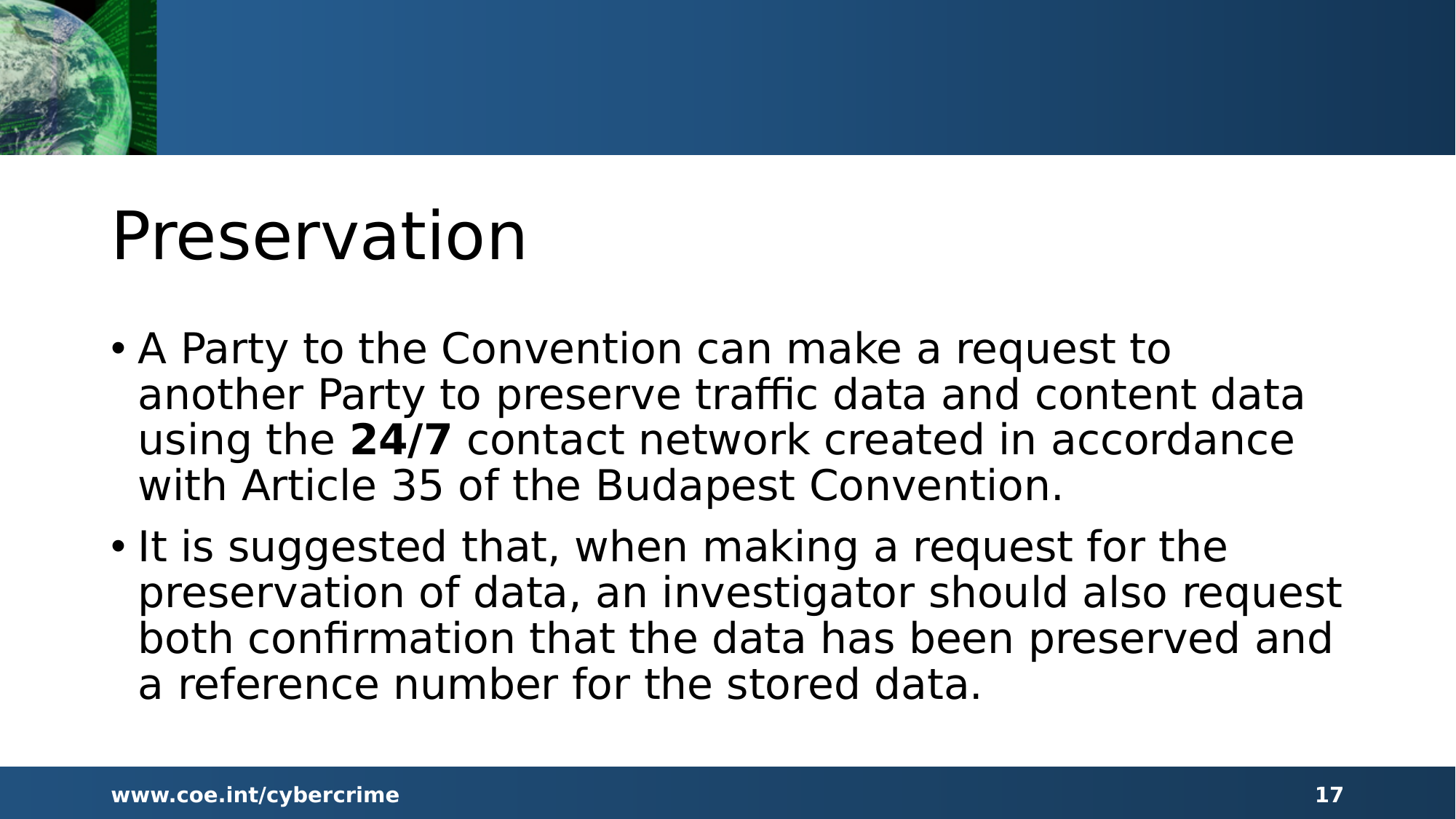

# Preservation
A Party to the Convention can make a request to another Party to preserve traffic data and content data using the 24/7 contact network created in accordance with Article 35 of the Budapest Convention.
It is suggested that, when making a request for the preservation of data, an investigator should also request both confirmation that the data has been preserved and a reference number for the stored data.
www.coe.int/cybercrime
17